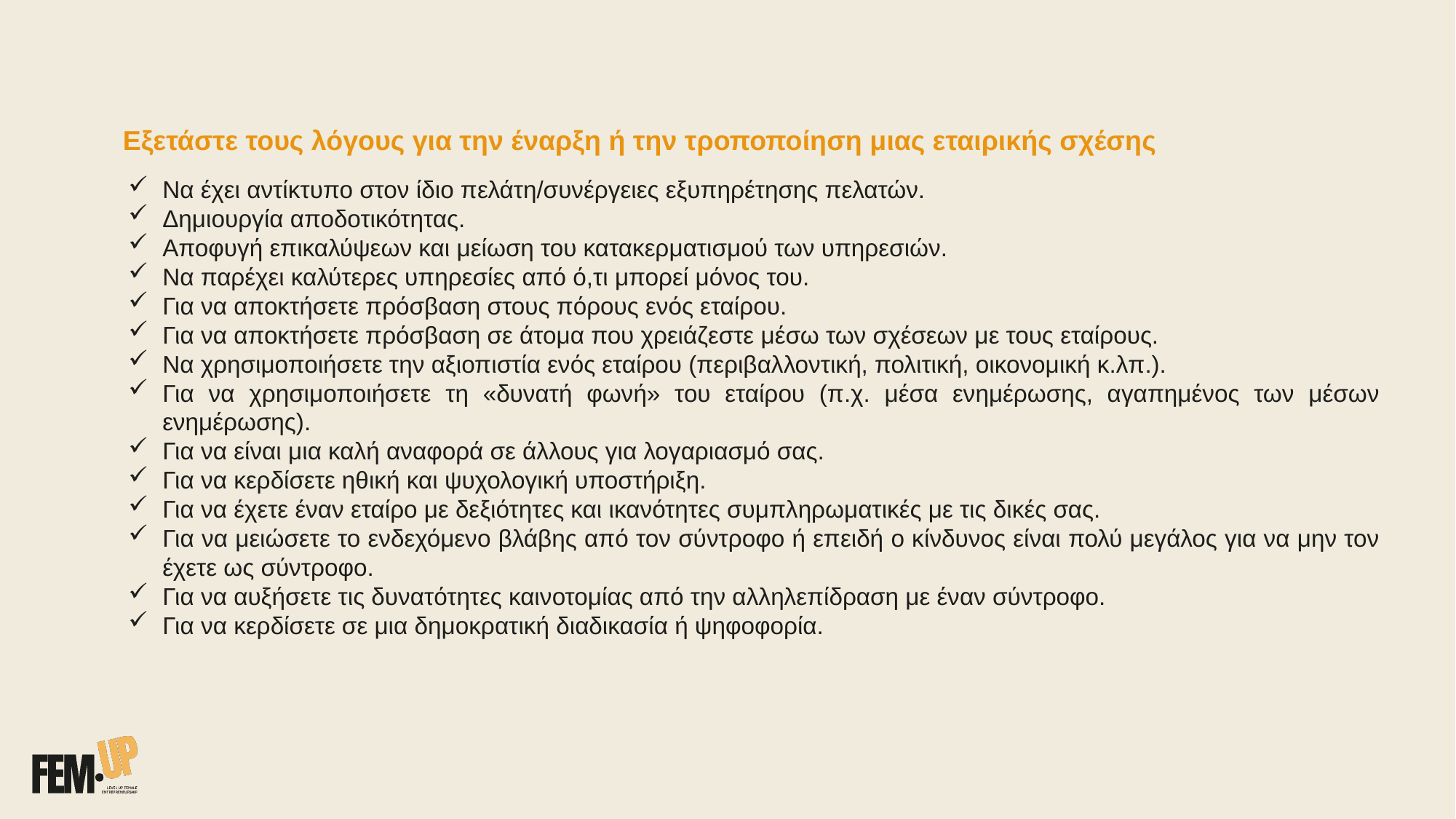

Εξετάστε τους λόγους για την έναρξη ή την τροποποίηση μιας εταιρικής σχέσης
Να έχει αντίκτυπο στον ίδιο πελάτη/συνέργειες εξυπηρέτησης πελατών.
Δημιουργία αποδοτικότητας.
Αποφυγή επικαλύψεων και μείωση του κατακερματισμού των υπηρεσιών.
Να παρέχει καλύτερες υπηρεσίες από ό,τι μπορεί μόνος του.
Για να αποκτήσετε πρόσβαση στους πόρους ενός εταίρου.
Για να αποκτήσετε πρόσβαση σε άτομα που χρειάζεστε μέσω των σχέσεων με τους εταίρους.
Να χρησιμοποιήσετε την αξιοπιστία ενός εταίρου (περιβαλλοντική, πολιτική, οικονομική κ.λπ.).
Για να χρησιμοποιήσετε τη «δυνατή φωνή» του εταίρου (π.χ. μέσα ενημέρωσης, αγαπημένος των μέσων ενημέρωσης).
Για να είναι μια καλή αναφορά σε άλλους για λογαριασμό σας.
Για να κερδίσετε ηθική και ψυχολογική υποστήριξη.
Για να έχετε έναν εταίρο με δεξιότητες και ικανότητες συμπληρωματικές με τις δικές σας.
Για να μειώσετε το ενδεχόμενο βλάβης από τον σύντροφο ή επειδή ο κίνδυνος είναι πολύ μεγάλος για να μην τον έχετε ως σύντροφο.
Για να αυξήσετε τις δυνατότητες καινοτομίας από την αλληλεπίδραση με έναν σύντροφο.
Για να κερδίσετε σε μια δημοκρατική διαδικασία ή ψηφοφορία.